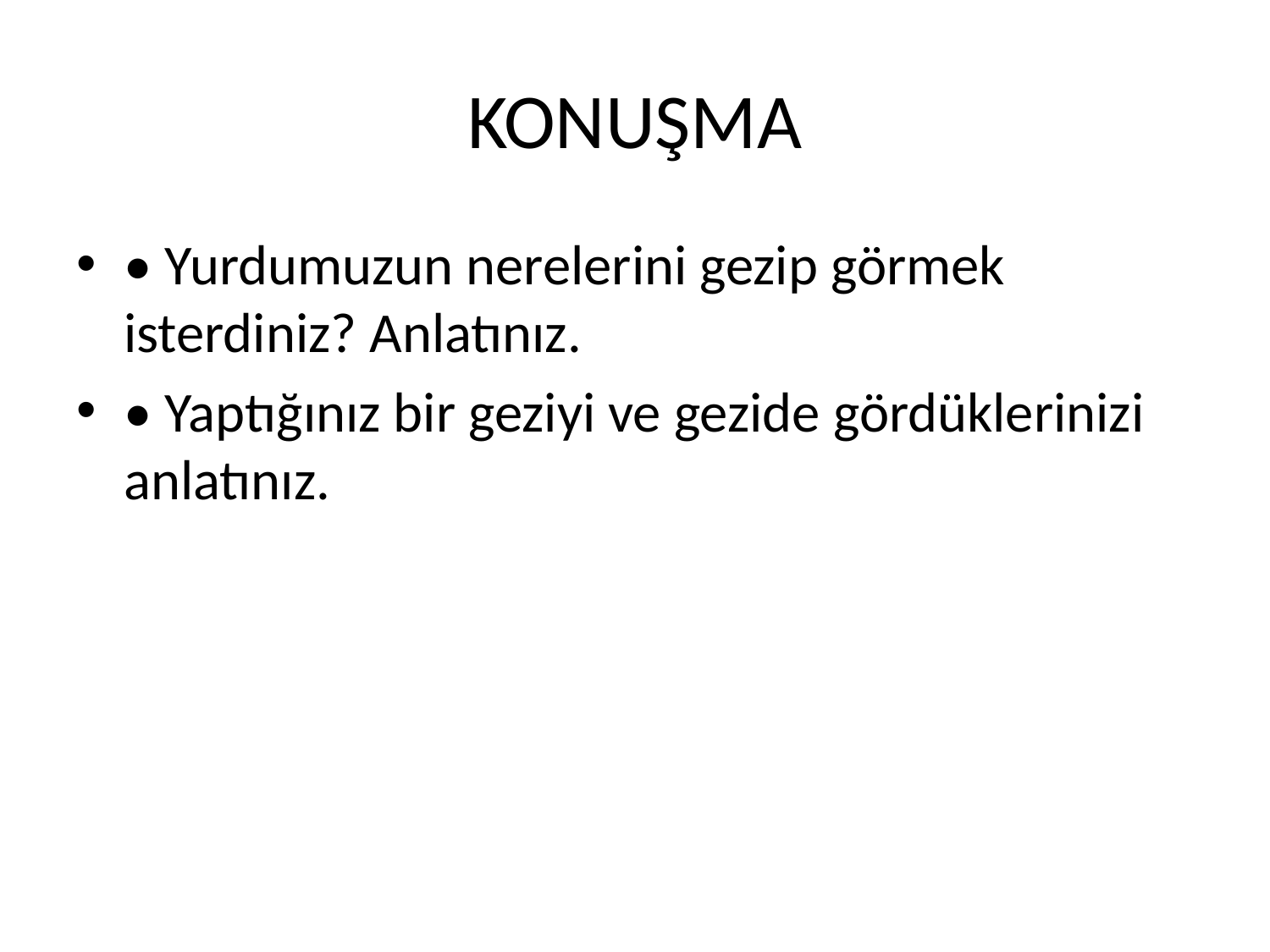

# KONUŞMA
• Yurdumuzun nerelerini gezip görmek isterdiniz? Anlatınız.
• Yaptığınız bir geziyi ve gezide gördüklerinizi anlatınız.